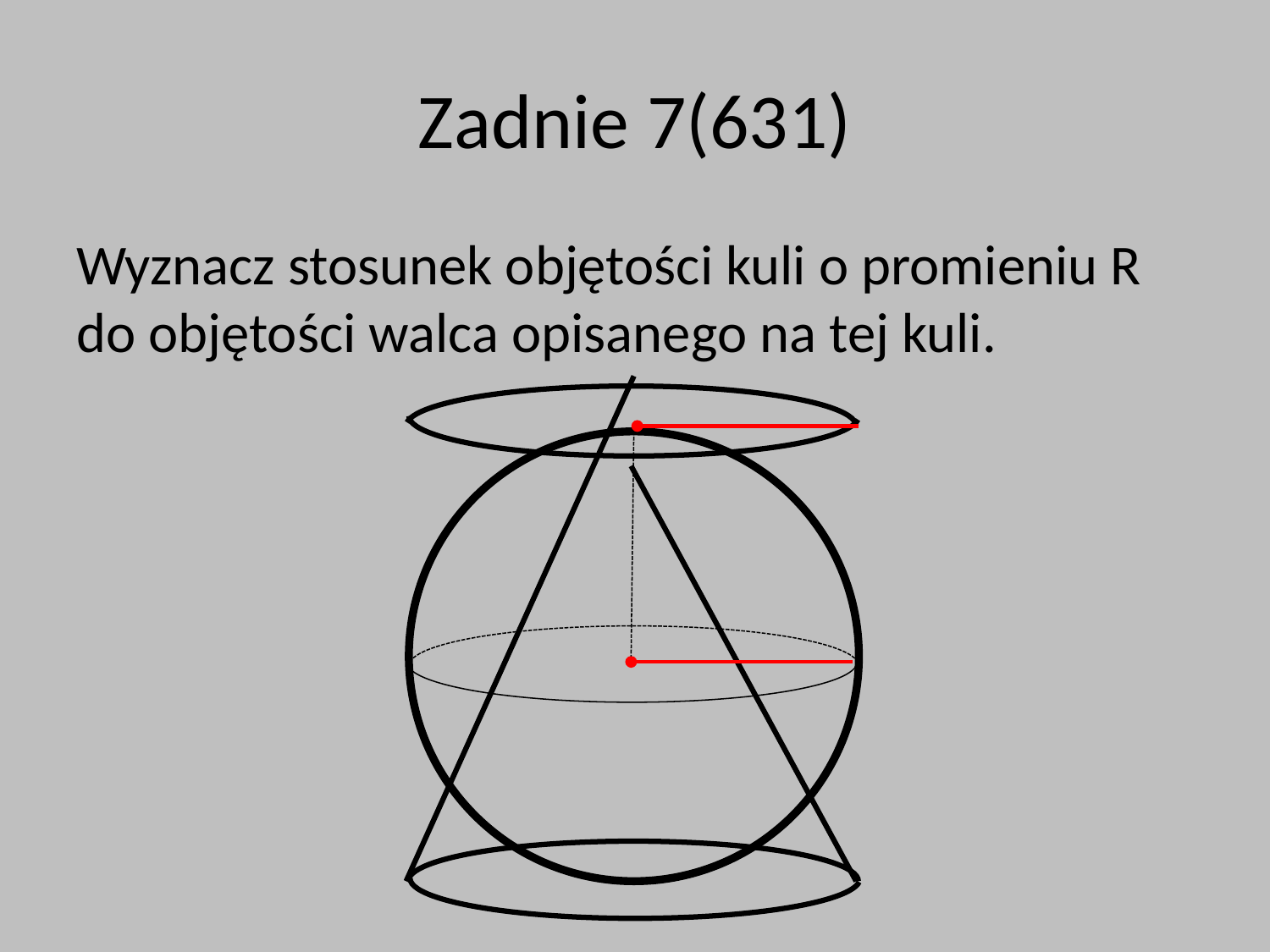

# Zadnie 7(631)
Wyznacz stosunek objętości kuli o promieniu R do objętości walca opisanego na tej kuli.